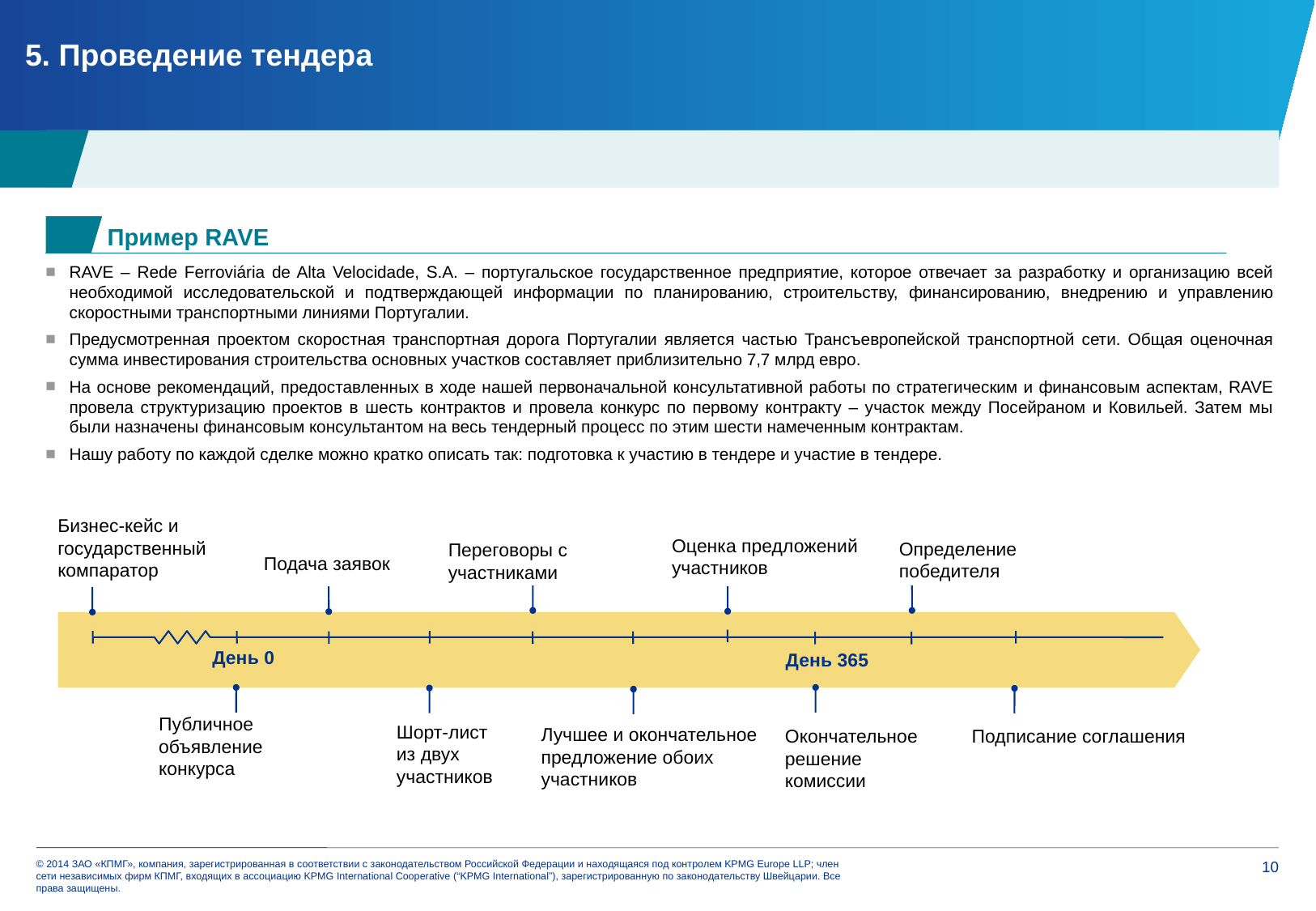

5. Проведение тендера

Пример RAVE
RAVE – Rede Ferroviária de Alta Velocidade, S.A. – португальское государственное предприятие, которое отвечает за разработку и организацию всей необходимой исследовательской и подтверждающей информации по планированию, строительству, финансированию, внедрению и управлению скоростными транспортными линиями Португалии.
Предусмотренная проектом скоростная транспортная дорога Португалии является частью Трансъевропейской транспортной сети. Общая оценочная сумма инвестирования строительства основных участков составляет приблизительно 7,7 млрд евро.
На основе рекомендаций, предоставленных в ходе нашей первоначальной консультативной работы по стратегическим и финансовым аспектам, RAVE провела структуризацию проектов в шесть контрактов и провела конкурс по первому контракту – участок между Посейраном и Ковильей. Затем мы были назначены финансовым консультантом на весь тендерный процесс по этим шести намеченным контрактам.
Нашу работу по каждой сделке можно кратко описать так: подготовка к участию в тендере и участие в тендере.

Бизнес-кейс и государственный компаратор

Оценка предложений участников

Подача заявок

День 365

Публичное объявление конкурса

Шорт-лист из двух участников

Jul 2011

Feb

Mar

Apr

May

Jun

Jul

Aug

Sep

Oct

Date
Detail detail

Date
Detail detail
Correct angle for chevrons and Gantts etc.

7/4
14/4
21/4
28/4
5/5
12/5
19/5
w/c
Week 1

Detail detail

Detail detail

Detail detail
Определение победителя
Переговоры с участниками

День 0

Лучшее и окончательное предложение обоих участников
Окончательное решение комиссии
Подписание соглашения